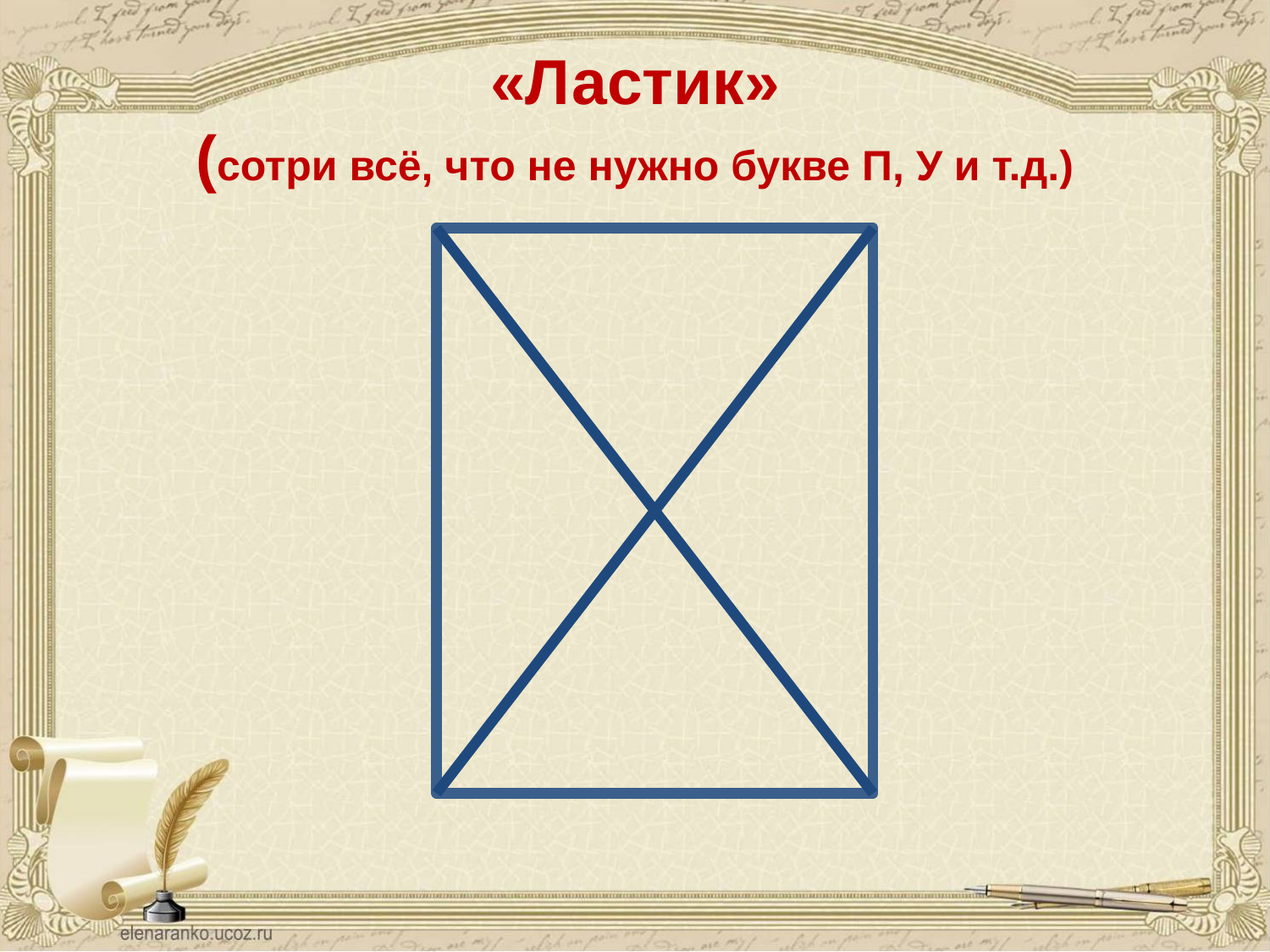

# «Ластик» (сотри всё, что не нужно букве П, У и т.д.)